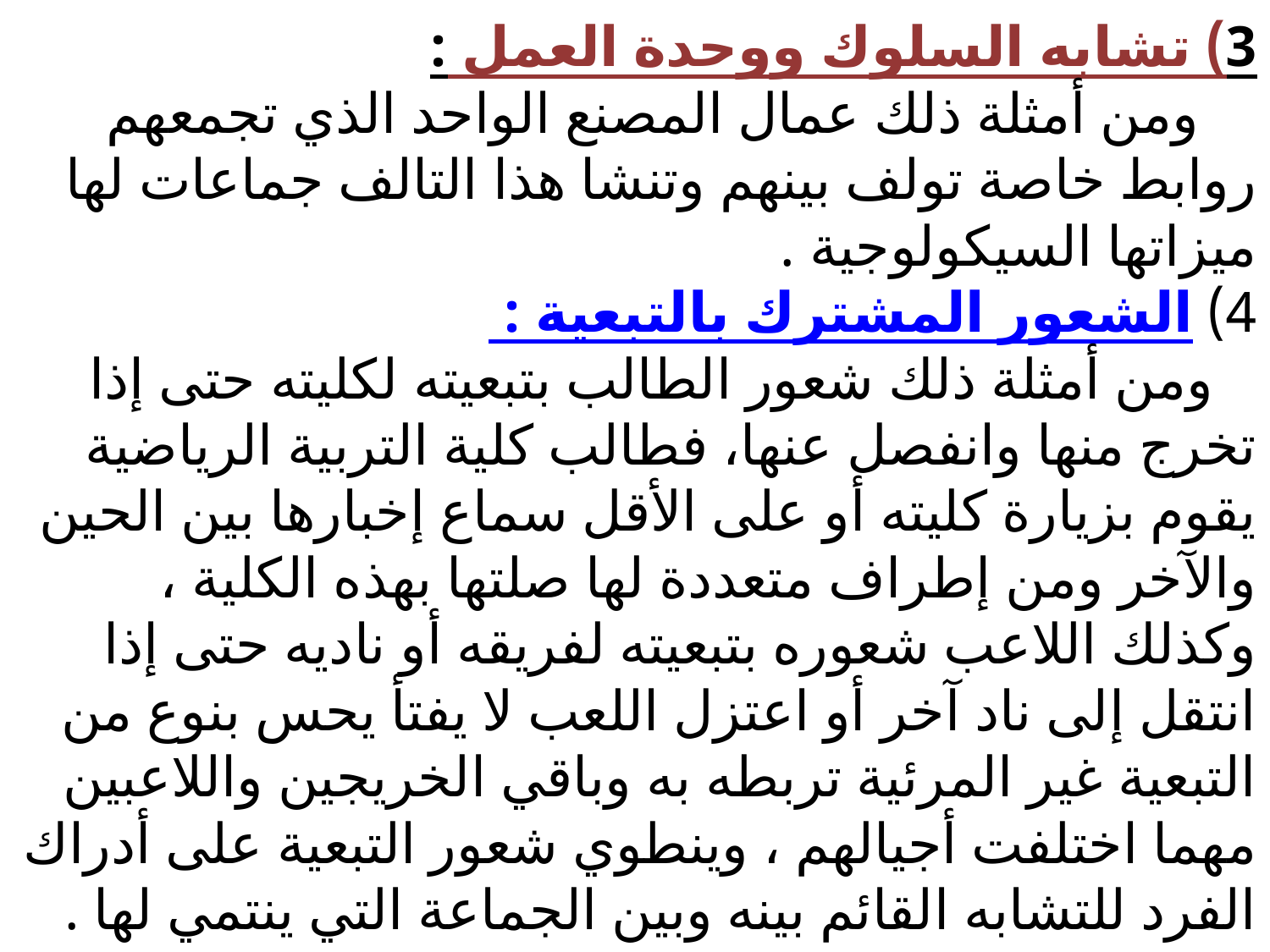

# 3) تشابه السلوك ووحدة العمل : ومن أمثلة ذلك عمال المصنع الواحد الذي تجمعهم روابط خاصة تولف بينهم وتنشا هذا التالف جماعات لها ميزاتها السيكولوجية . 4) الشعور المشترك بالتبعية : ومن أمثلة ذلك شعور الطالب بتبعيته لكليته حتى إذا تخرج منها وانفصل عنها، فطالب كلية التربية الرياضية يقوم بزيارة كليته أو على الأقل سماع إخبارها بين الحين والآخر ومن إطراف متعددة لها صلتها بهذه الكلية ، وكذلك اللاعب شعوره بتبعيته لفريقه أو ناديه حتى إذا انتقل إلى ناد آخر أو اعتزل اللعب لا يفتأ يحس بنوع من التبعية غير المرئية تربطه به وباقي الخريجين واللاعبين مهما اختلفت أجيالهم ، وينطوي شعور التبعية على أدراك الفرد للتشابه القائم بينه وبين الجماعة التي ينتمي لها .